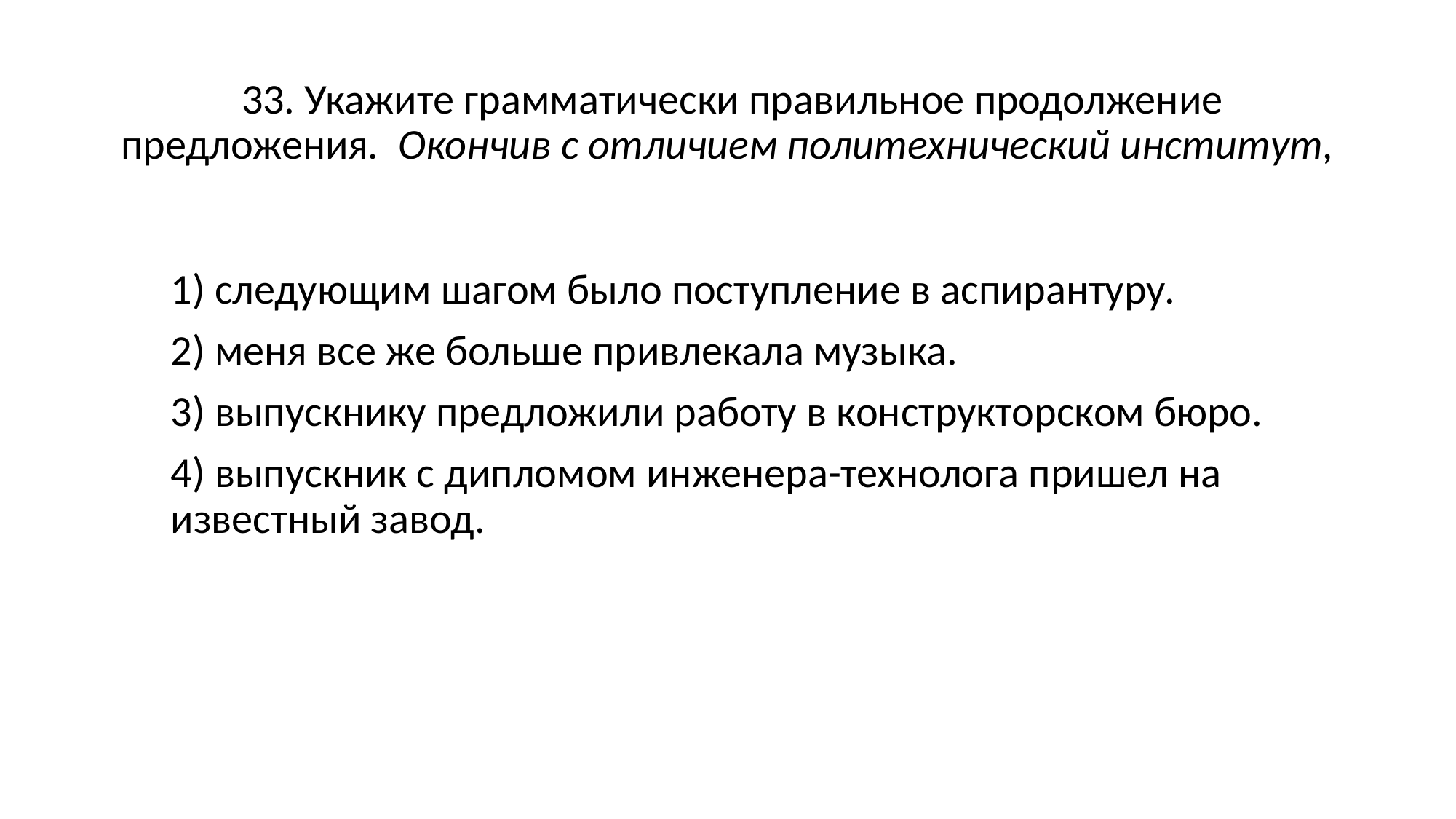

# 33. Укажите грамматически правильное продолжение предложения.  Окончив с отличием политехнический институт,
1) следующим шагом было поступление в аспирантуру.
2) меня все же больше привлекала музыка.
3) выпускнику предложили работу в конструкторском бюро.
4) выпускник с дипломом инженера-технолога пришел на известный завод.